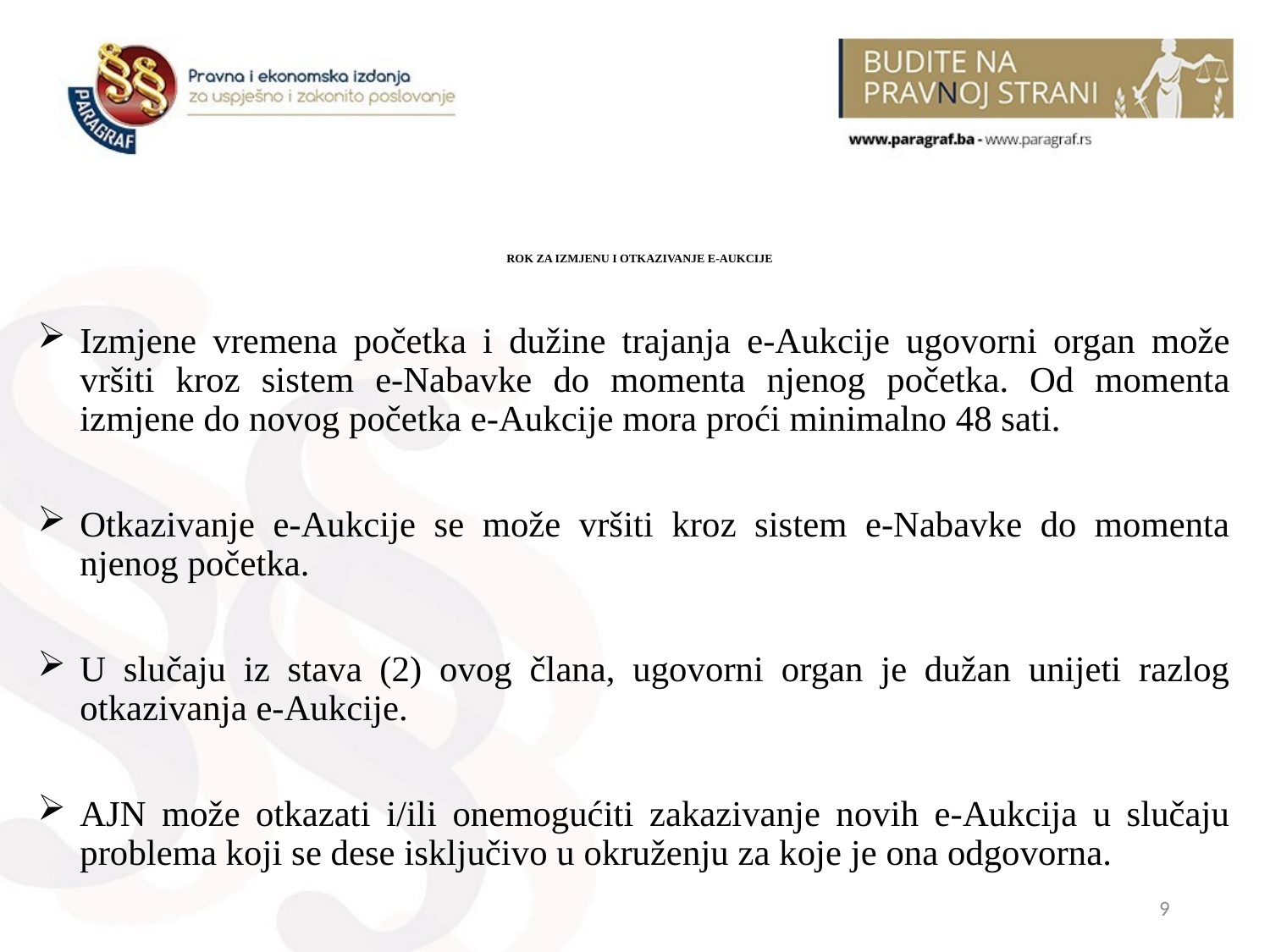

# ROK ZA IZMJENU I OTKAZIVANJE E-AUKCIJE
Izmjene vremena početka i dužine trajanja e-Aukcije ugovorni organ može vršiti kroz sistem e-Nabavke do momenta njenog početka. Od momenta izmjene do novog početka e-Aukcije mora proći minimalno 48 sati.

Otkazivanje e-Aukcije se može vršiti kroz sistem e-Nabavke do momenta njenog početka.

U slučaju iz stava (2) ovog člana, ugovorni organ je dužan unijeti razlog otkazivanja e-Aukcije.

AJN može otkazati i/ili onemogućiti zakazivanje novih e-Aukcija u slučaju problema koji se dese isključivo u okruženju za koje je ona odgovorna.

9